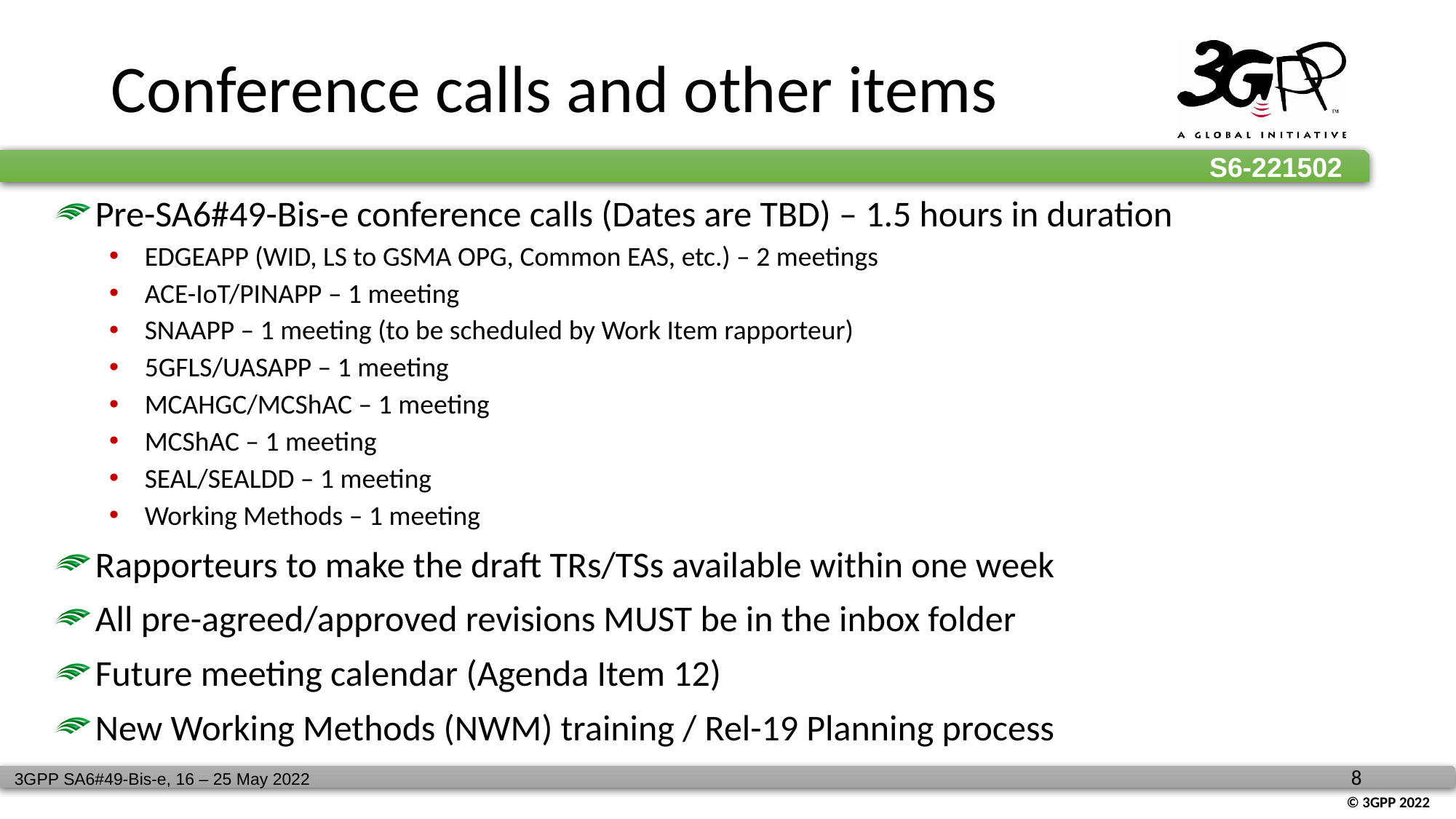

# Conference calls and other items
Pre-SA6#49-Bis-e conference calls (Dates are TBD) – 1.5 hours in duration
EDGEAPP (WID, LS to GSMA OPG, Common EAS, etc.) – 2 meetings
ACE-IoT/PINAPP – 1 meeting
SNAAPP – 1 meeting (to be scheduled by Work Item rapporteur)
5GFLS/UASAPP – 1 meeting
MCAHGC/MCShAC – 1 meeting
MCShAC – 1 meeting
SEAL/SEALDD – 1 meeting
Working Methods – 1 meeting
Rapporteurs to make the draft TRs/TSs available within one week
All pre-agreed/approved revisions MUST be in the inbox folder
Future meeting calendar (Agenda Item 12)
New Working Methods (NWM) training / Rel-19 Planning process